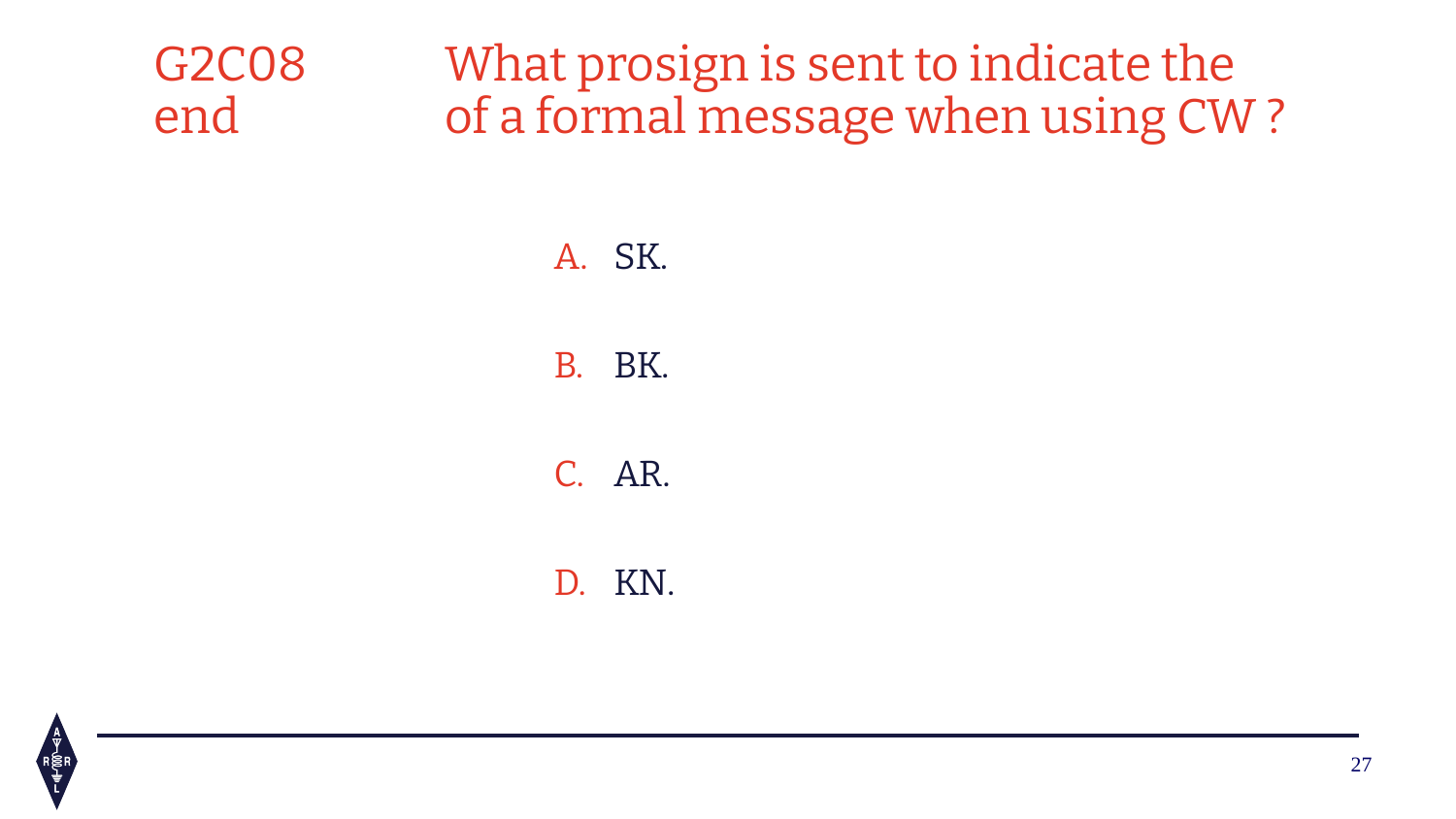

G2C08 	What prosign is sent to indicate the end 		of a formal message when using CW ?
  SK.

  BK.

  AR.

  KN.
27